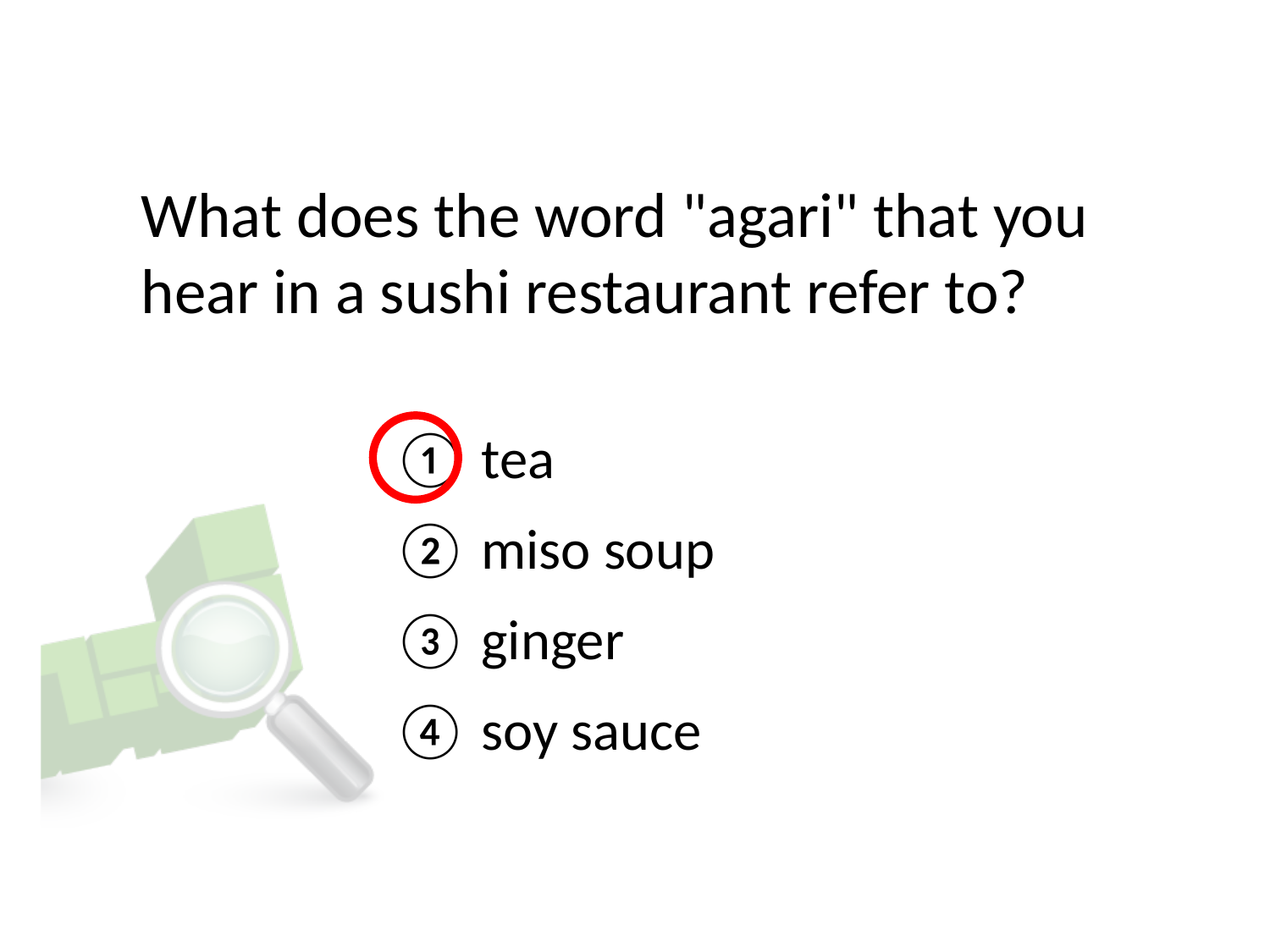

# What does the word "agari" that you hear in a sushi restaurant refer to?

① tea
② miso soup
③ ginger
④ soy sauce